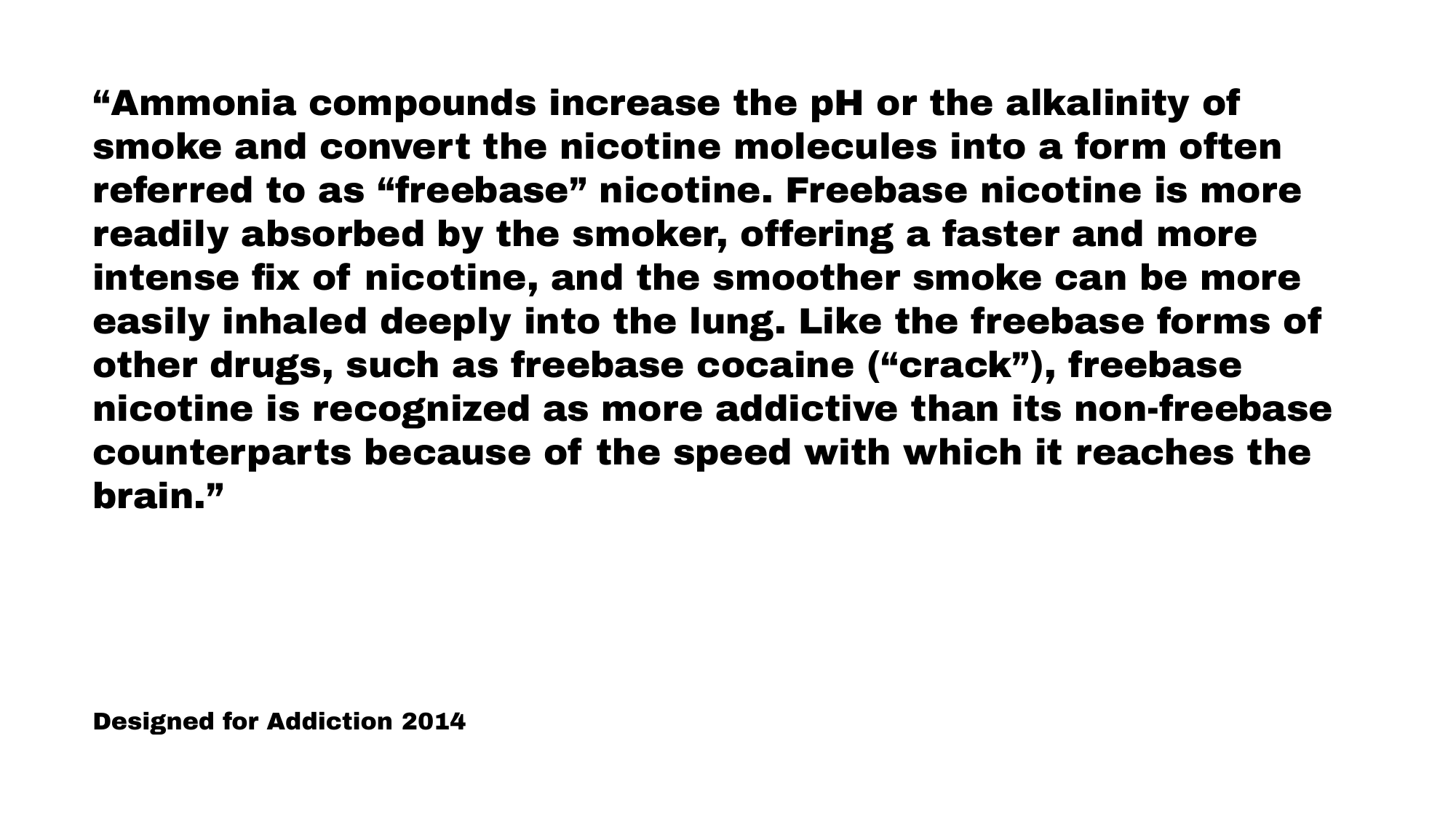

“Ammonia compounds increase the pH or the alkalinity of smoke and convert the nicotine molecules into a form often referred to as “freebase” nicotine. Freebase nicotine is more readily absorbed by the smoker, offering a faster and more intense fix of nicotine, and the smoother smoke can be more easily inhaled deeply into the lung. Like the freebase forms of other drugs, such as freebase cocaine (“crack”), freebase nicotine is recognized as more addictive than its non-freebase counterparts because of the speed with which it reaches the brain.”

Designed for Addiction 2014